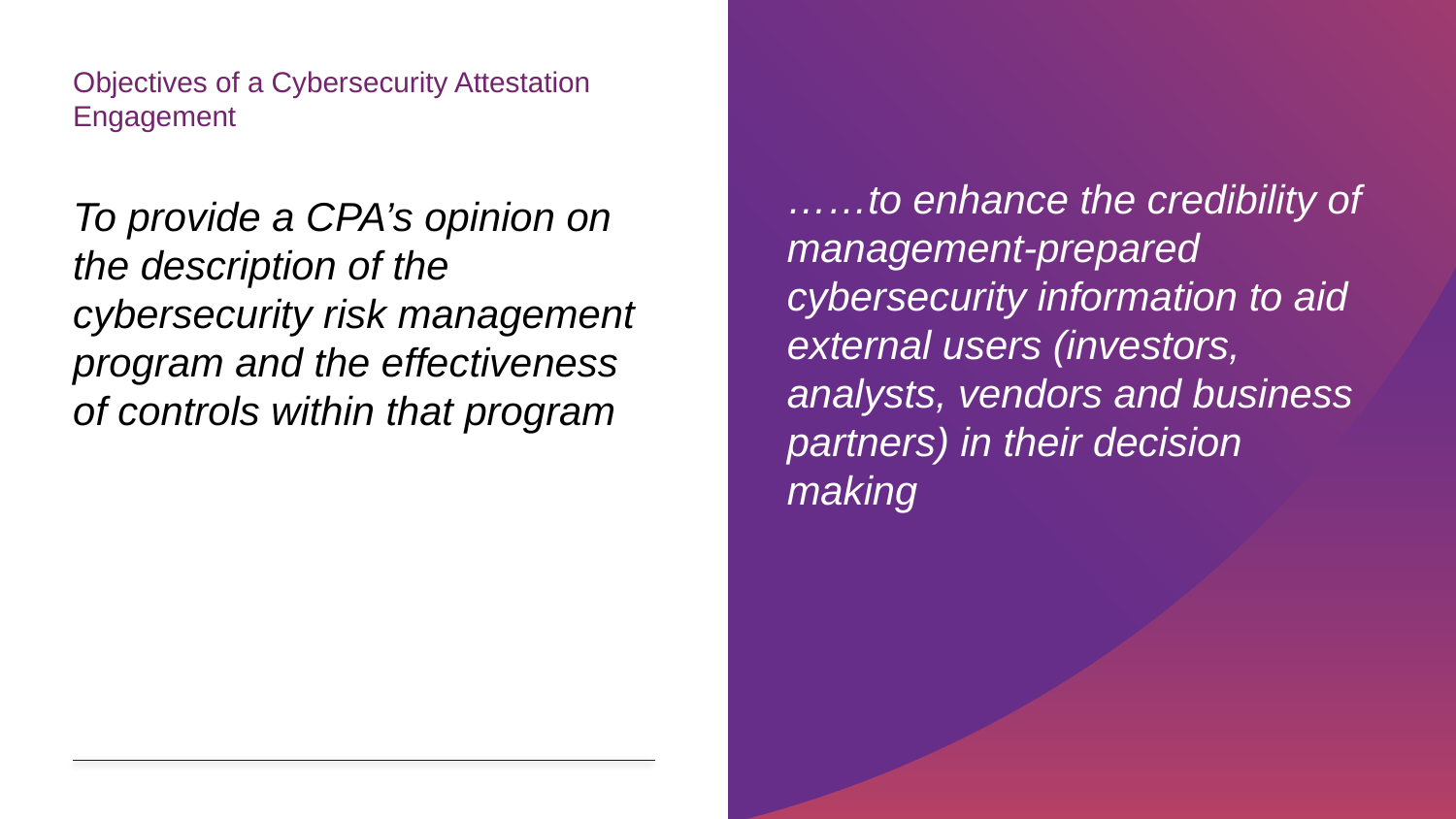

# Objectives of a Cybersecurity Attestation Engagement

……to enhance the credibility of management-prepared cybersecurity information to aid external users (investors, analysts, vendors and business partners) in their decision making
To provide a CPA’s opinion on the description of the cybersecurity risk management program and the effectiveness of controls within that program